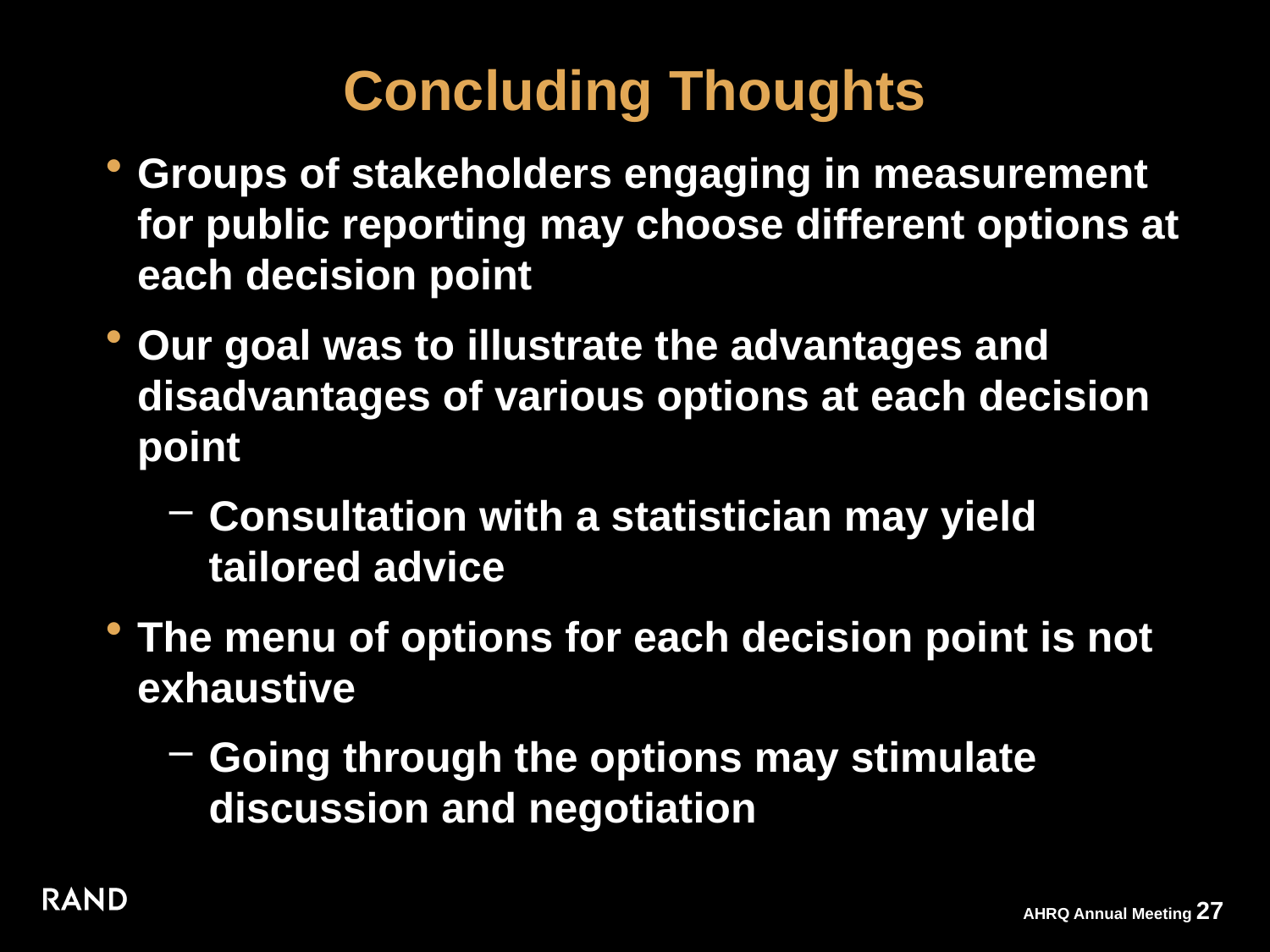

# Concluding Thoughts
Groups of stakeholders engaging in measurement for public reporting may choose different options at each decision point
Our goal was to illustrate the advantages and disadvantages of various options at each decision point
Consultation with a statistician may yield tailored advice
The menu of options for each decision point is not exhaustive
Going through the options may stimulate discussion and negotiation